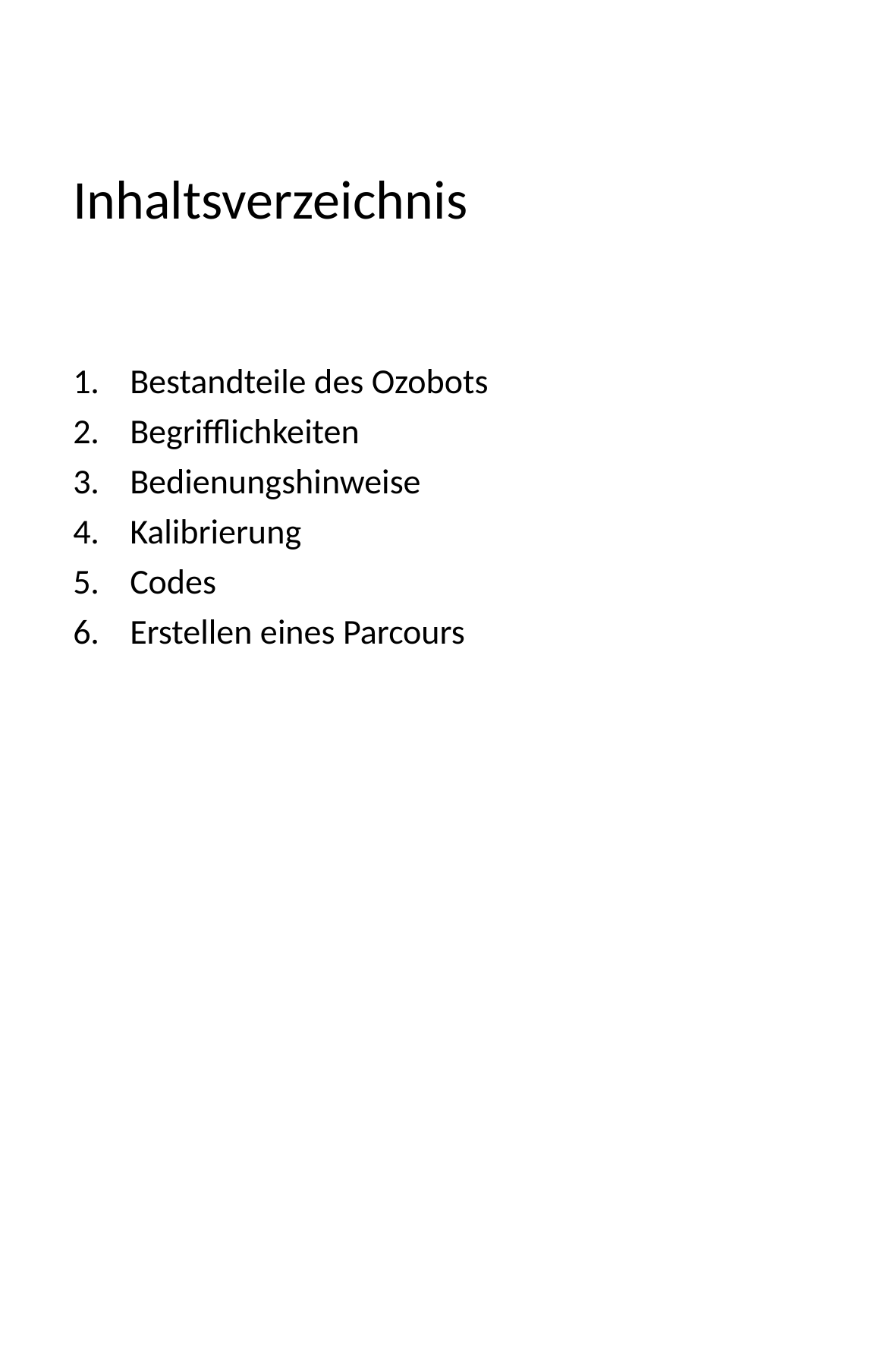

# Inhaltsverzeichnis
Bestandteile des Ozobots
Begrifflichkeiten
Bedienungshinweise
Kalibrierung
Codes
Erstellen eines Parcours